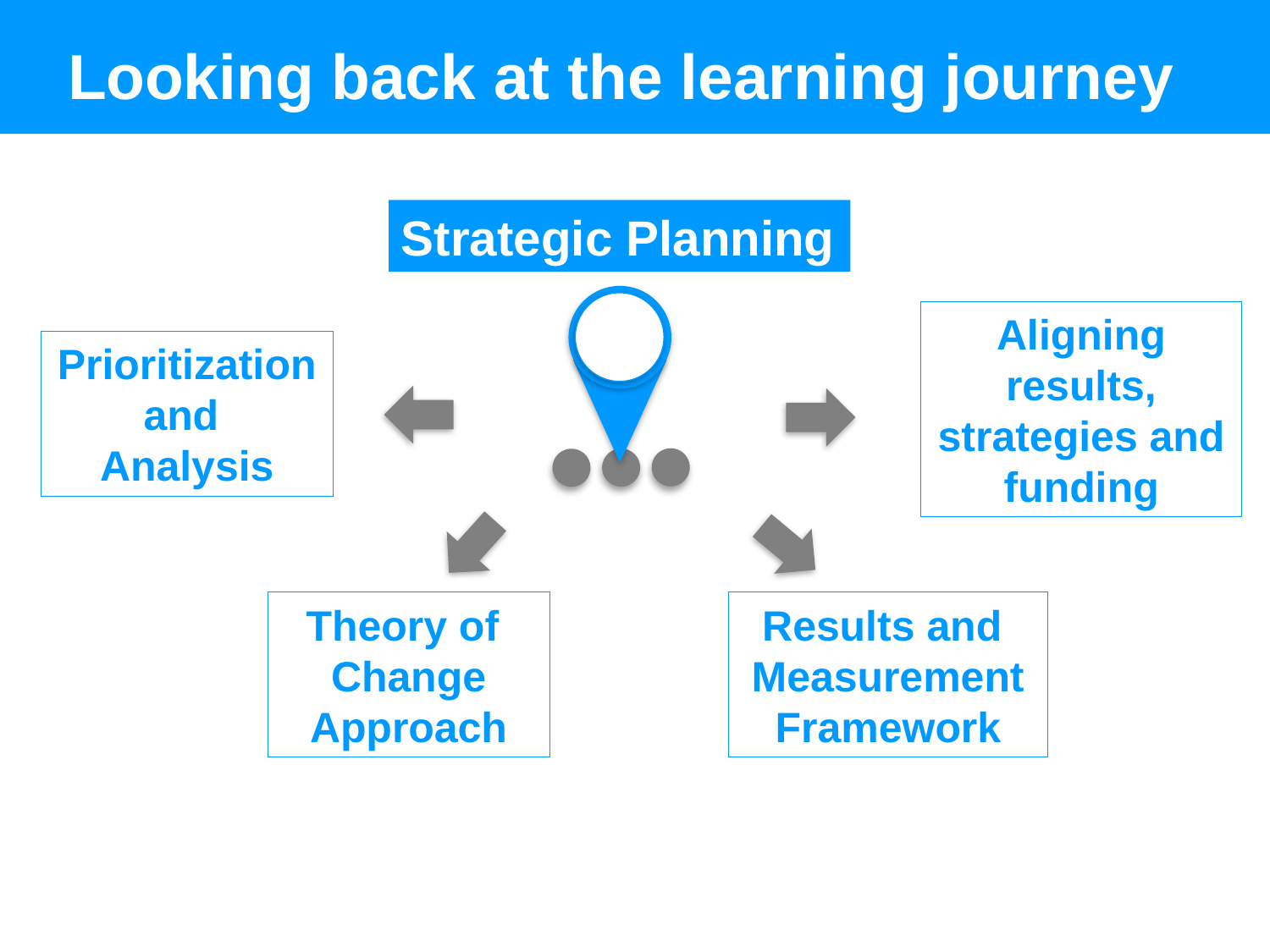

Looking back at the learning journey
Strategic Planning

Aligning results, strategies and funding
Prioritization and
Analysis

Theory of
Change Approach
Results and
Measurement Framework